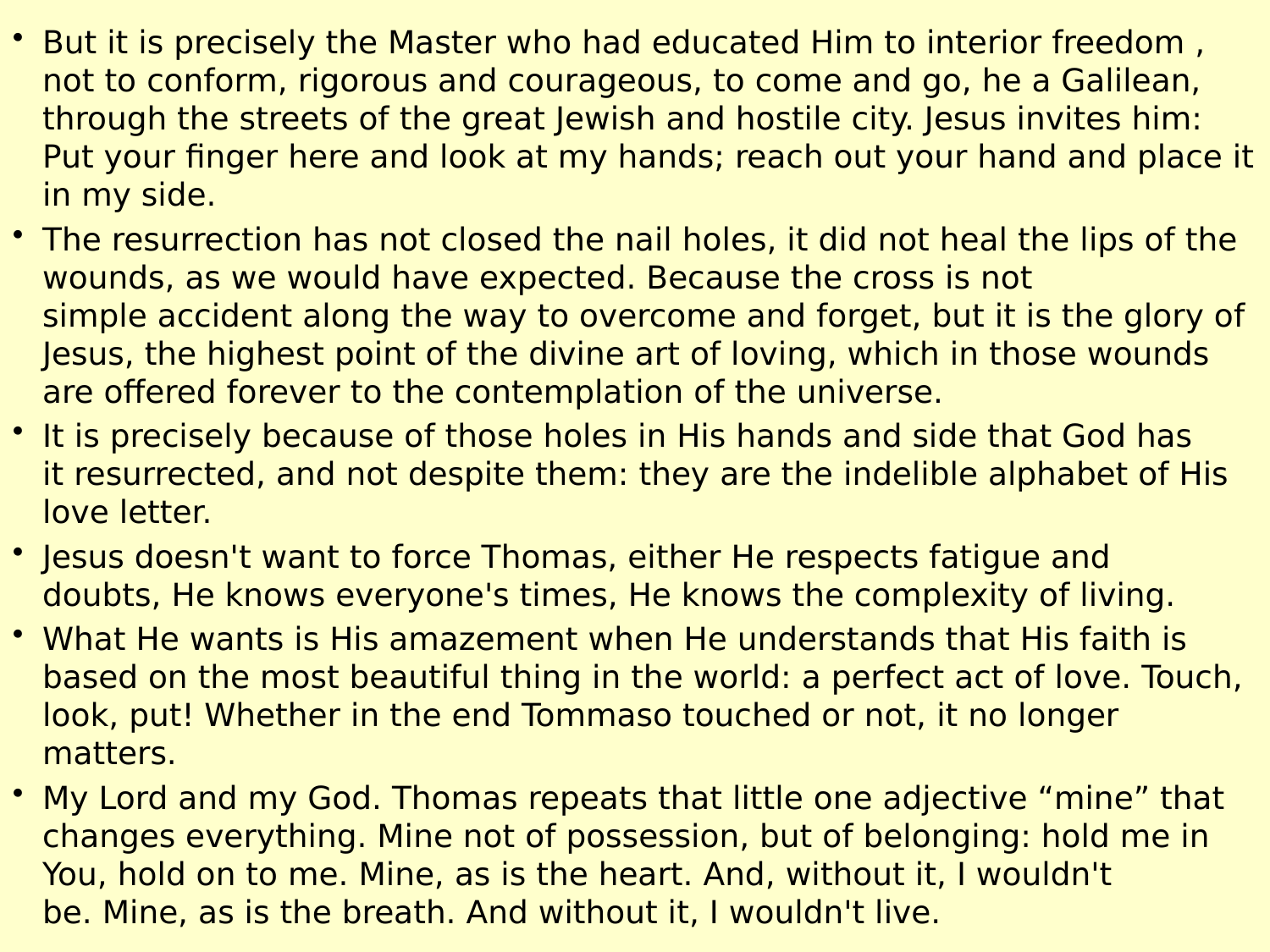

But it is precisely the Master who had educated Him to interior freedom , not to conform, rigorous and courageous, to come and go, he a Galilean, through the streets of the great Jewish and hostile city. Jesus invites him: Put your finger here and look at my hands; reach out your hand and place it in my side.
The resurrection has not closed the nail holes, it did not heal the lips of the wounds, as we would have expected. Because the cross is not simple accident along the way to overcome and forget, but it is the glory of Jesus, the highest point of the divine art of loving, which in those wounds are offered forever to the contemplation of the universe.
It is precisely because of those holes in His hands and side that God has it resurrected, and not despite them: they are the indelible alphabet of His love letter.
Jesus doesn't want to force Thomas, either He respects fatigue and doubts, He knows everyone's times, He knows the complexity of living.
What He wants is His amazement when He understands that His faith is based on the most beautiful thing in the world: a perfect act of love. Touch, look, put! Whether in the end Tommaso touched or not, it no longer matters.
My Lord and my God. Thomas repeats that little one adjective “mine” that changes everything. Mine not of possession, but of belonging: hold me in You, hold on to me. Mine, as is the heart. And, without it, I wouldn't be. Mine, as is the breath. And without it, I wouldn't live.